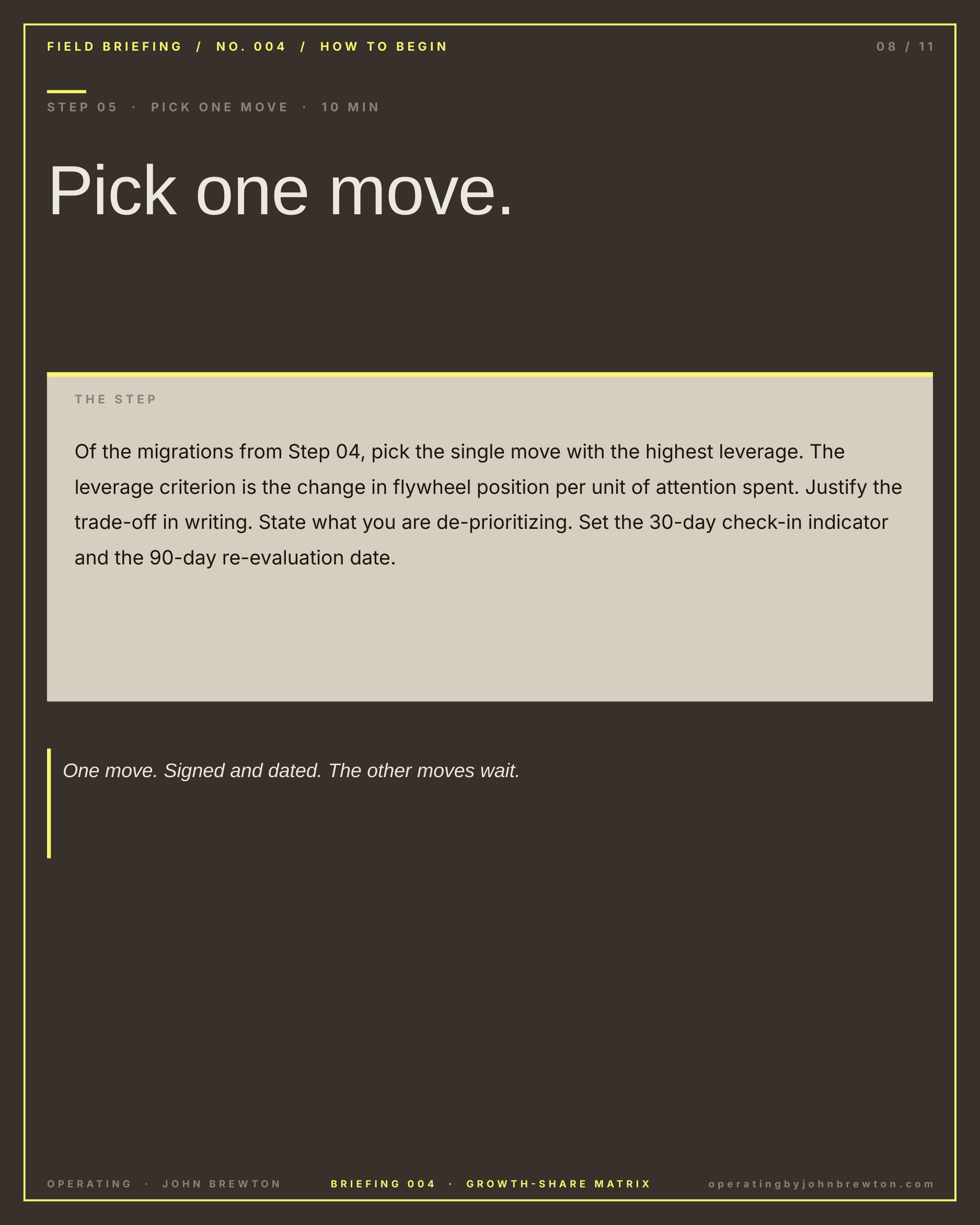

FIELD BRIEFING  /  NO. 004  /  HOW TO BEGIN
08 / 11

STEP 05  ·  PICK ONE MOVE  ·  10 MIN
Pick one move.

THE STEP
Of the migrations from Step 04, pick the single move with the highest leverage. The leverage criterion is the change in flywheel position per unit of attention spent. Justify the trade-off in writing. State what you are de-prioritizing. Set the 30-day check-in indicator and the 90-day re-evaluation date.

One move. Signed and dated. The other moves wait.
BRIEFING 004  ·  GROWTH-SHARE MATRIX
operatingbyjohnbrewton.com
OPERATING  ·  JOHN BREWTON